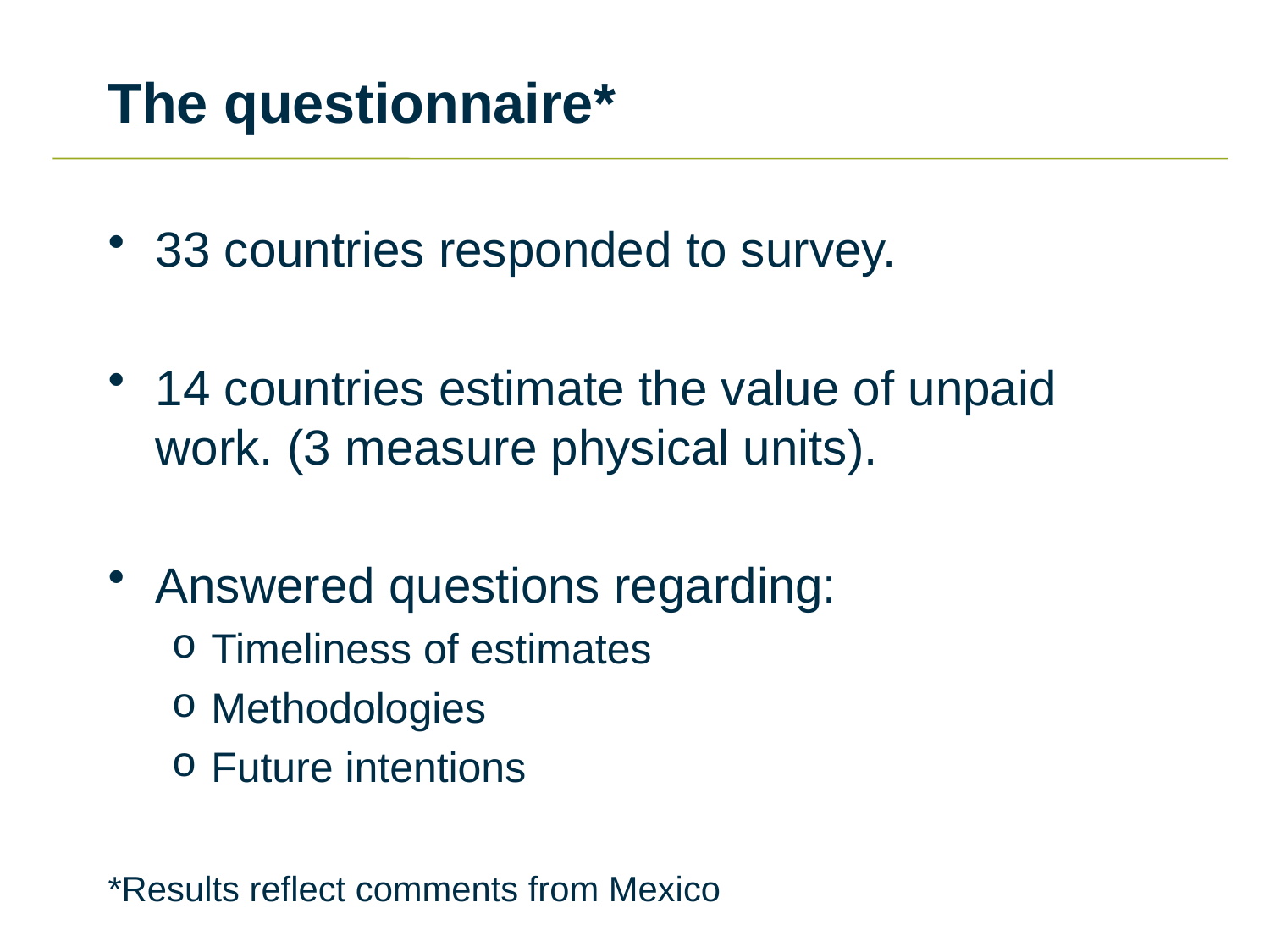

# The questionnaire*
33 countries responded to survey.

14 countries estimate the value of unpaid work. (3 measure physical units).

Answered questions regarding:
Timeliness of estimates
Methodologies
Future intentions

*Results reflect comments from Mexico